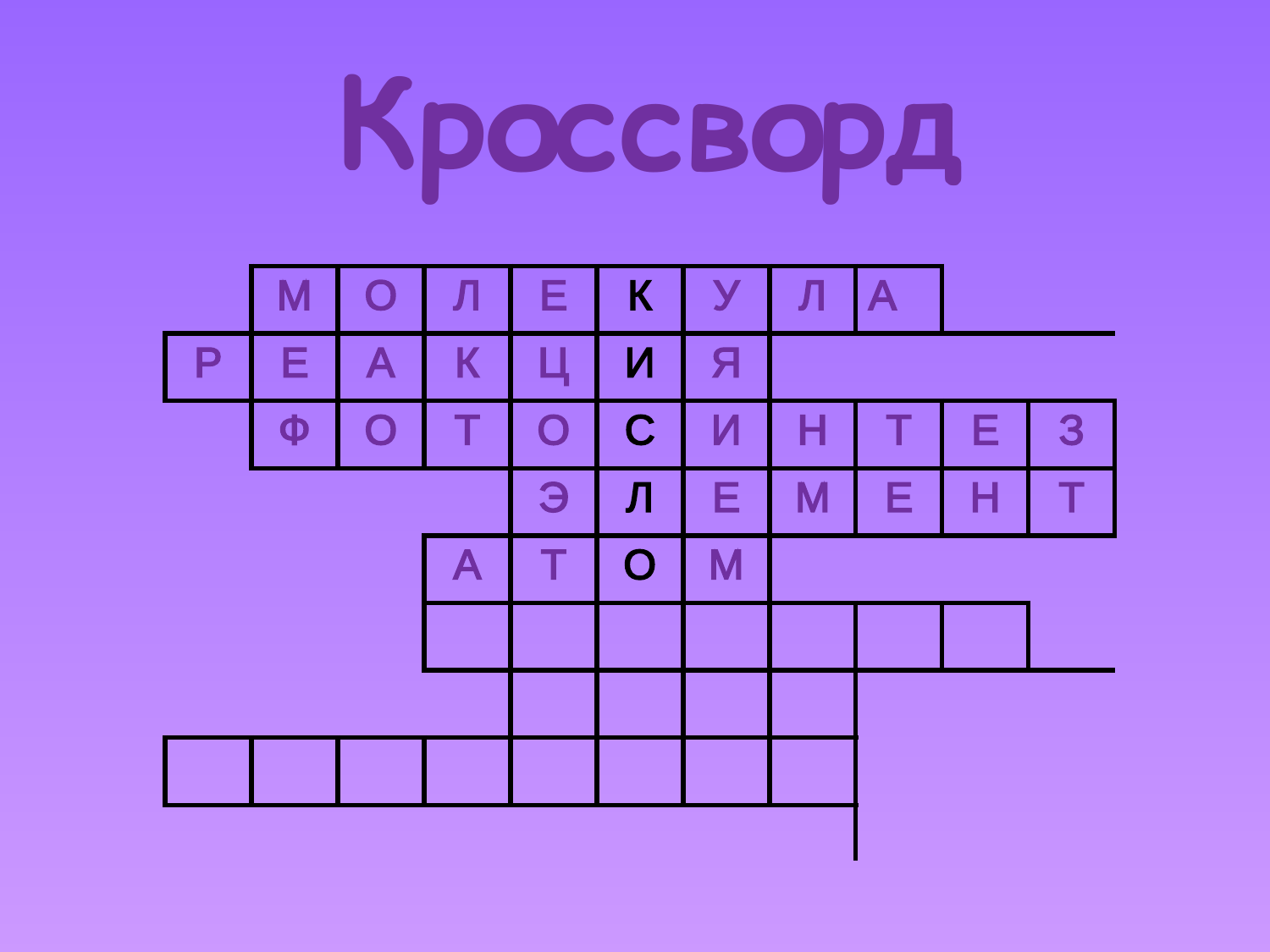

Кроссворд
|  | М | О | Л | Е | К | У | Л | А |  |  |
| --- | --- | --- | --- | --- | --- | --- | --- | --- | --- | --- |
| Р | Е | А | К | Ц | И | Я |  |  |  |  |
|  | Ф | О | Т | О | С | И | Н | Т | Е | З |
|  |  |  |  | Э | Л | Е | М | Е | Н | Т |
|  |  |  | А | Т | О | М |  |  |  |  |
|  |  |  |  |  |  |  |  |  |  |  |
|  |  |  |  |  |  |  |  |  |  |  |
|  |  |  |  |  |  |  |  |  |  |  |
|  |  |  |  |  |  |  |  |  |  |  |